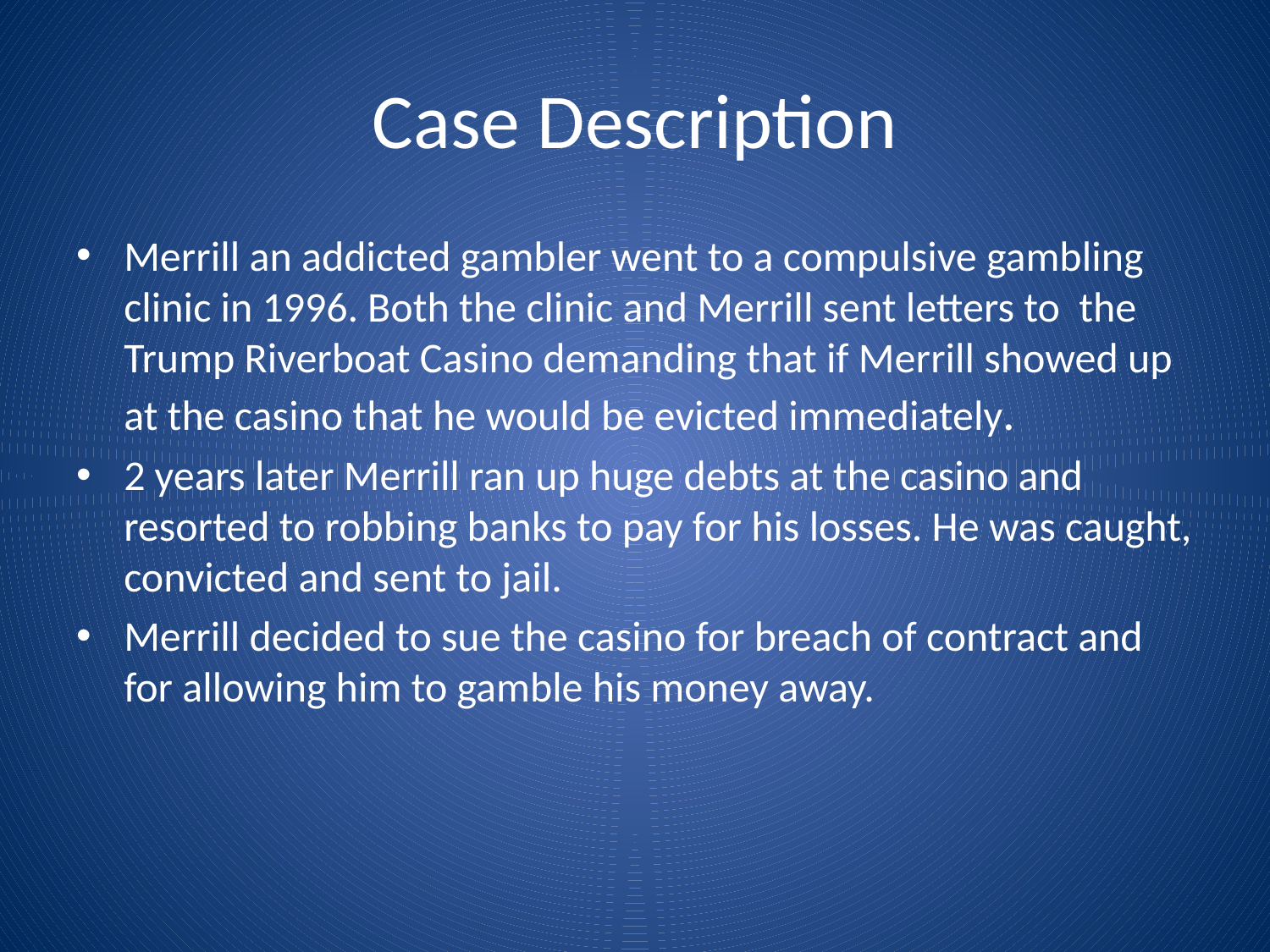

# Case Description
Merrill an addicted gambler went to a compulsive gambling clinic in 1996. Both the clinic and Merrill sent letters to  the Trump Riverboat Casino demanding that if Merrill showed up at the casino that he would be evicted immediately.
2 years later Merrill ran up huge debts at the casino and resorted to robbing banks to pay for his losses. He was caught, convicted and sent to jail.
Merrill decided to sue the casino for breach of contract and for allowing him to gamble his money away.